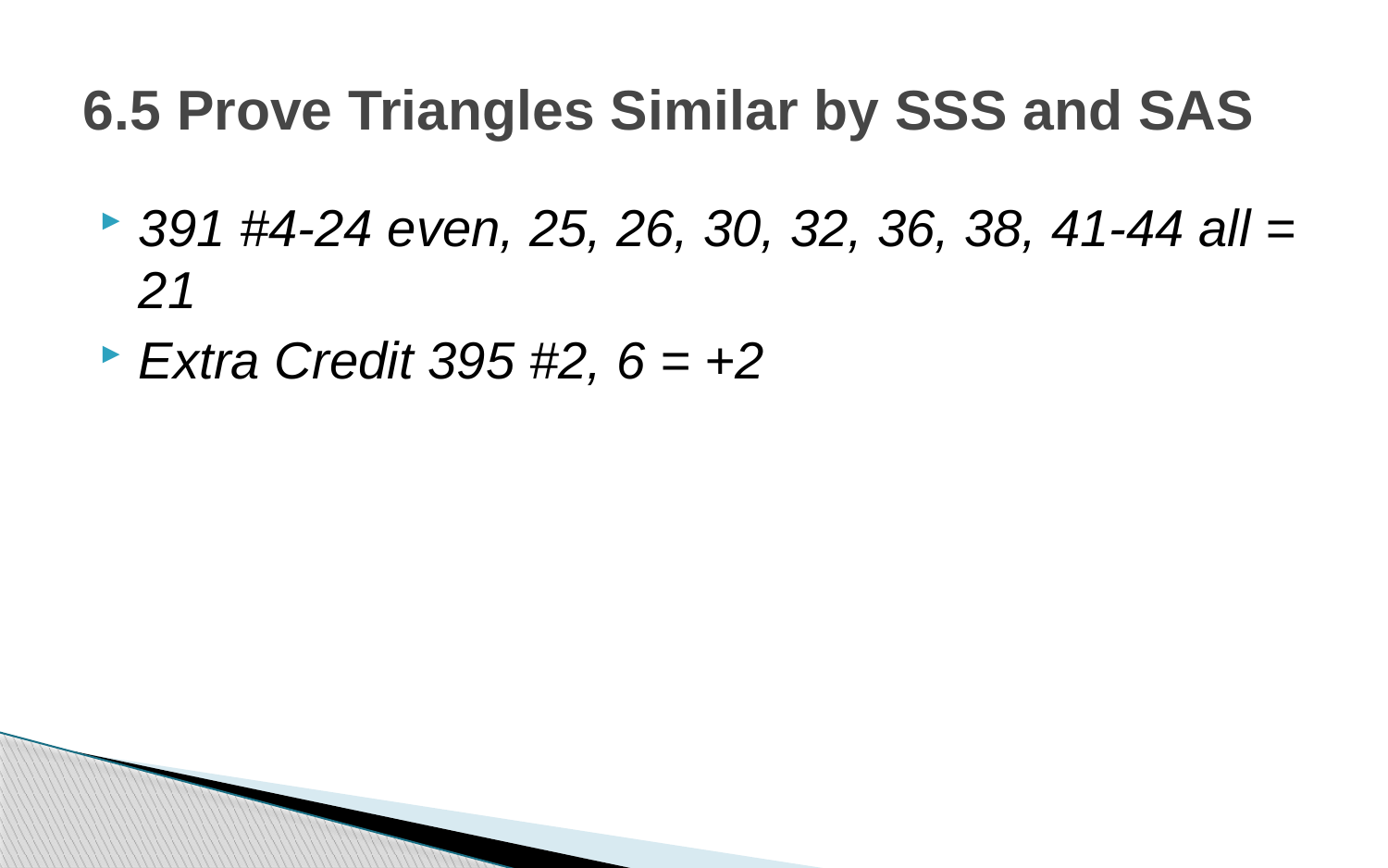

# 6.5 Prove Triangles Similar by SSS and SAS
391 #4-24 even, 25, 26, 30, 32, 36, 38, 41-44 all = 21
Extra Credit 395 #2, 6 = +2